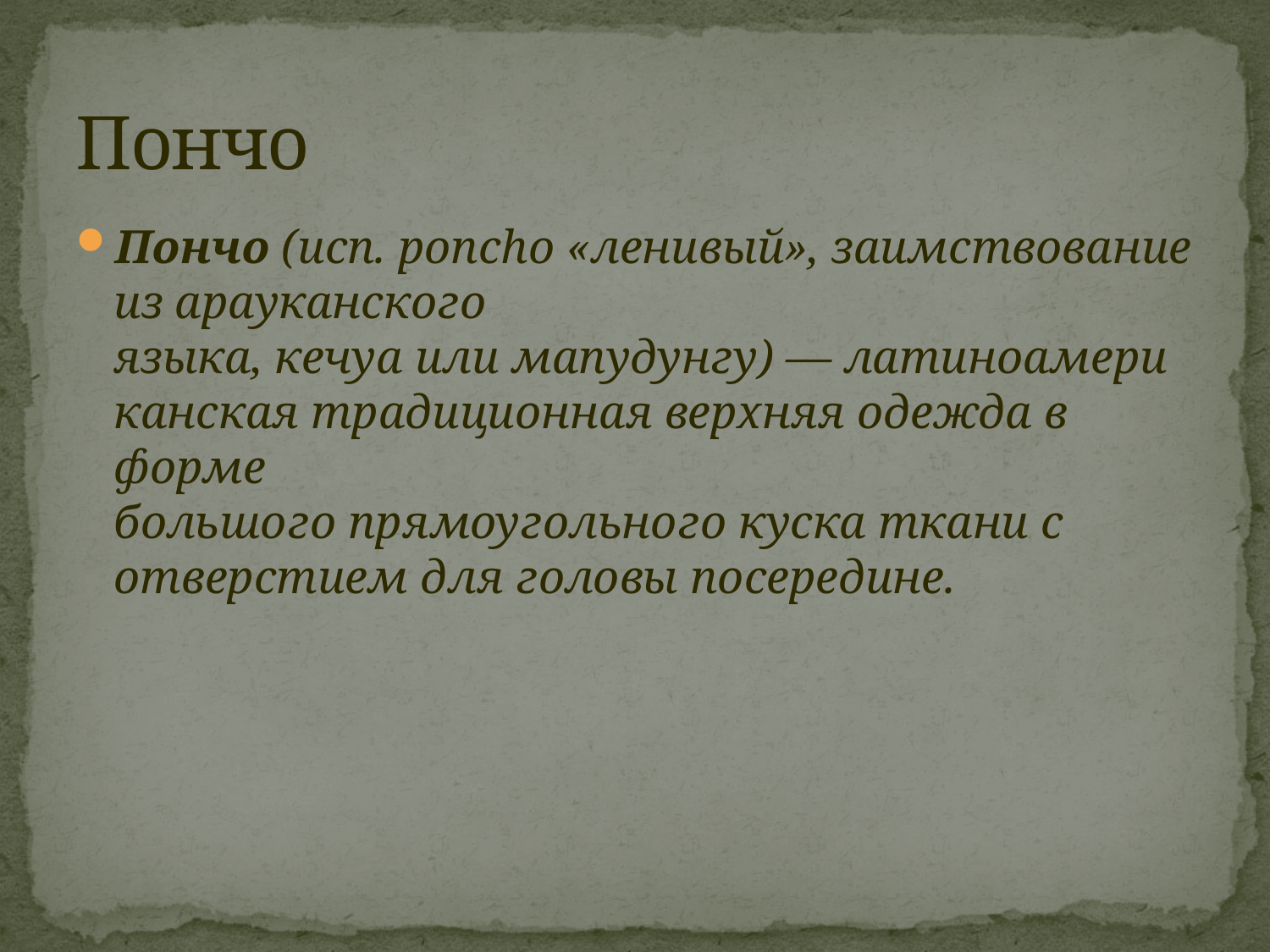

# Пончо
Пончо (исп. poncho «ленивый», заимствование из арауканского  языка, кечуа или мапудунгу) — латиноамериканская традиционная верхняя одежда в форме большого прямоугольного куска ткани с отверстием для головы посередине.